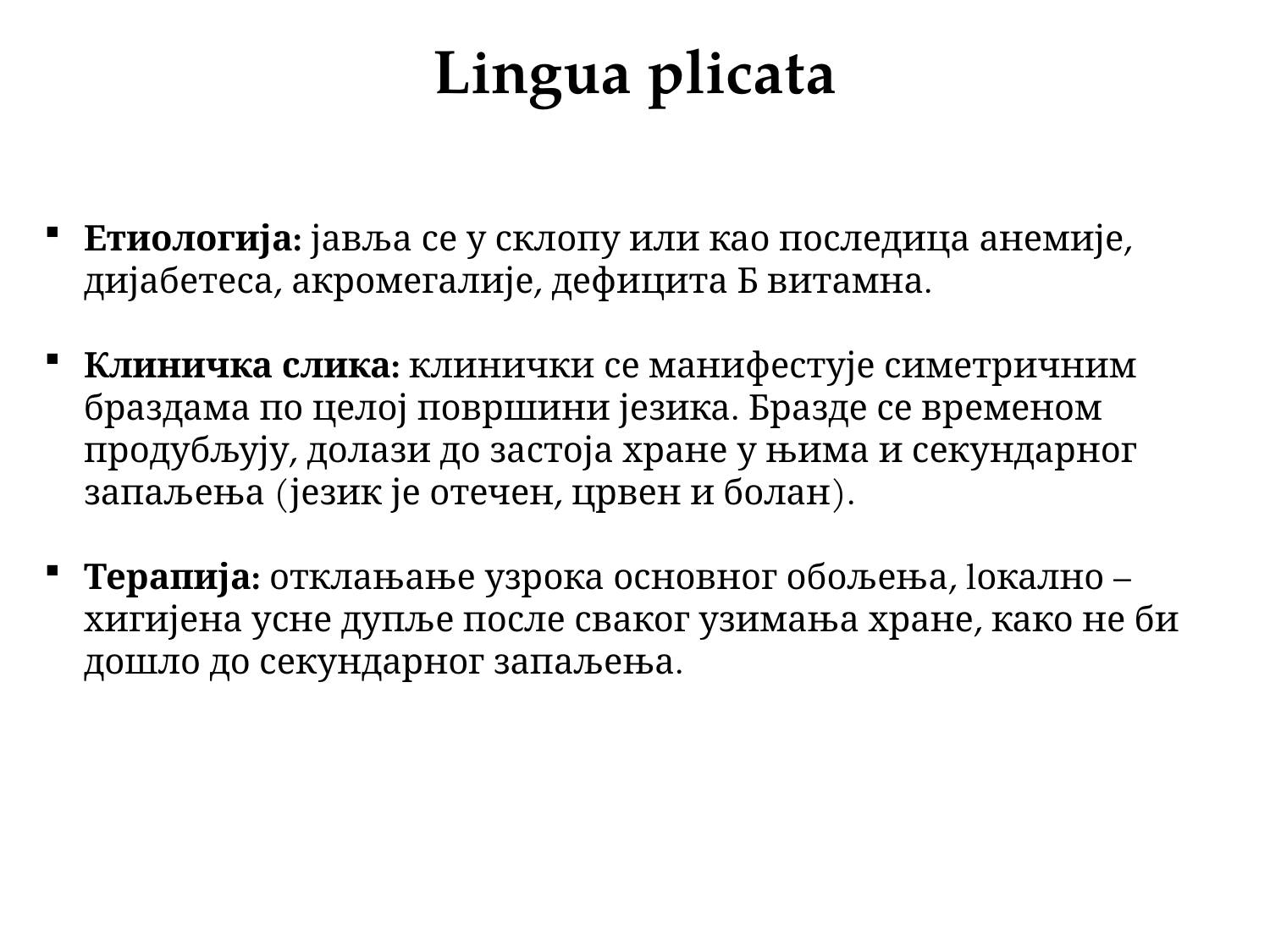

Lingua plicata

Етиологија: јавља се у склопу или као последица анемије, дијабетеса, акромегалије, дефицита Б витамна.

Клиничка слика: клинички се манифестује симетричним браздама по целој површини језика. Бразде се временом продубљују, долази до застоја хране у њима и секундарног запаљења (језик је отечен, црвен и болан).

Терапија: отклањање узрока основног обољења, lокално – хигијена усне дупље после сваког узимања хране, како не би дошло до секундарног запаљења.